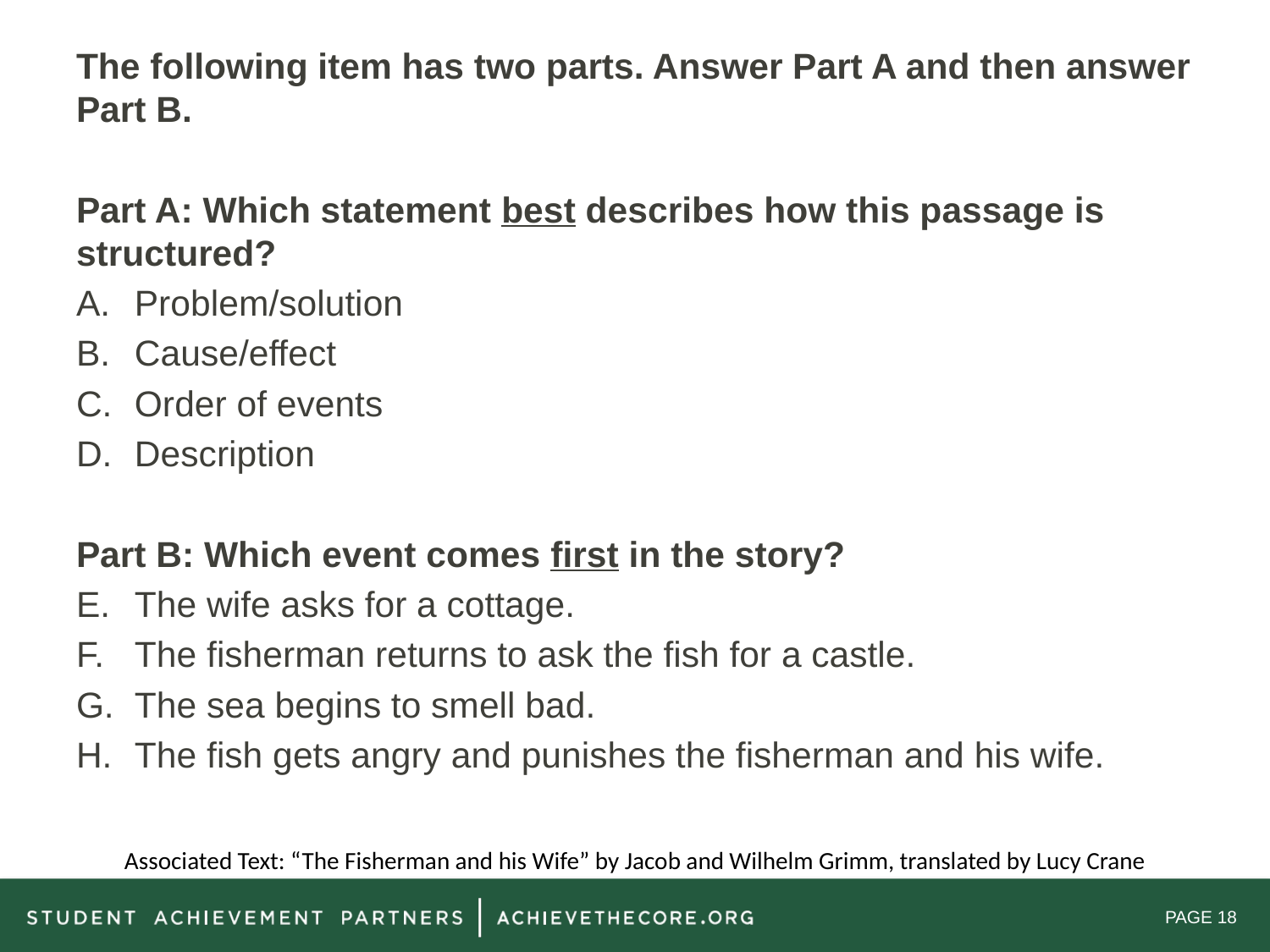

The following item has two parts. Answer Part A and then answer Part B.

Part A: Which statement best describes how this passage is structured?
Problem/solution
Cause/effect
Order of events
Description

Part B: Which event comes first in the story?
The wife asks for a cottage.
The fisherman returns to ask the fish for a castle.
The sea begins to smell bad.
The fish gets angry and punishes the fisherman and his wife.

Associated Text: “The Fisherman and his Wife” by Jacob and Wilhelm Grimm, translated by Lucy Crane